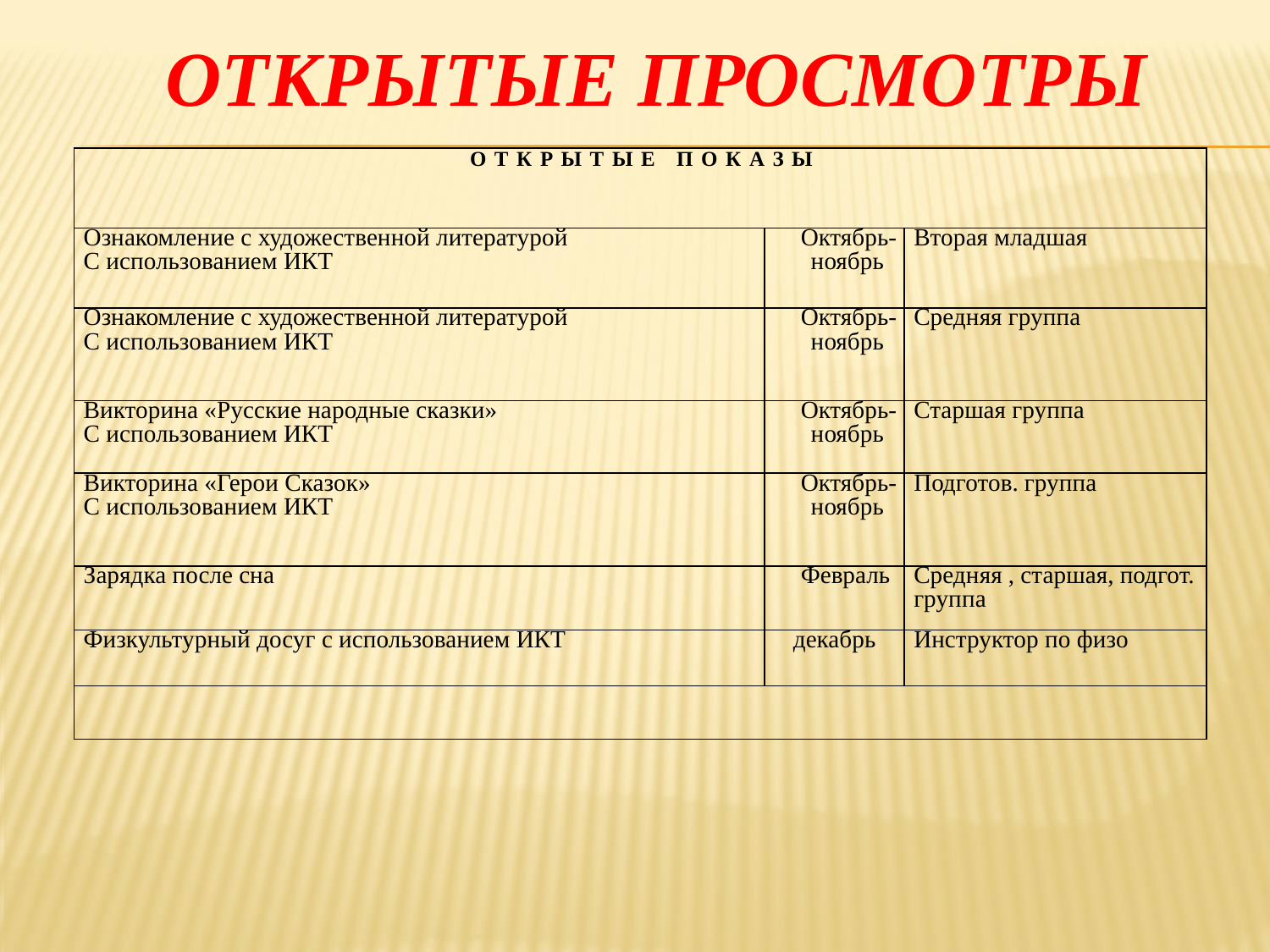

# ОТКРЫТЫЕ ПРОСМОТРЫ
| О Т К Р Ы Т Ы Е П О К А З Ы |  |  |
| --- | --- | --- |
| Ознакомление с художественной литературой С использованием ИКТ | Октябрь- ноябрь | Вторая младшая |
| Ознакомление с художественной литературой С использованием ИКТ | Октябрь- ноябрь | Средняя группа |
| Викторина «Русские народные сказки» С использованием ИКТ | Октябрь- ноябрь | Старшая группа |
| Викторина «Герои Сказок» С использованием ИКТ | Октябрь- ноябрь | Подготов. группа |
| Зарядка после сна | Февраль | Средняя , старшая, подгот. группа |
| Физкультурный досуг с использованием ИКТ | декабрь | Инструктор по физо |
|  |  |  |